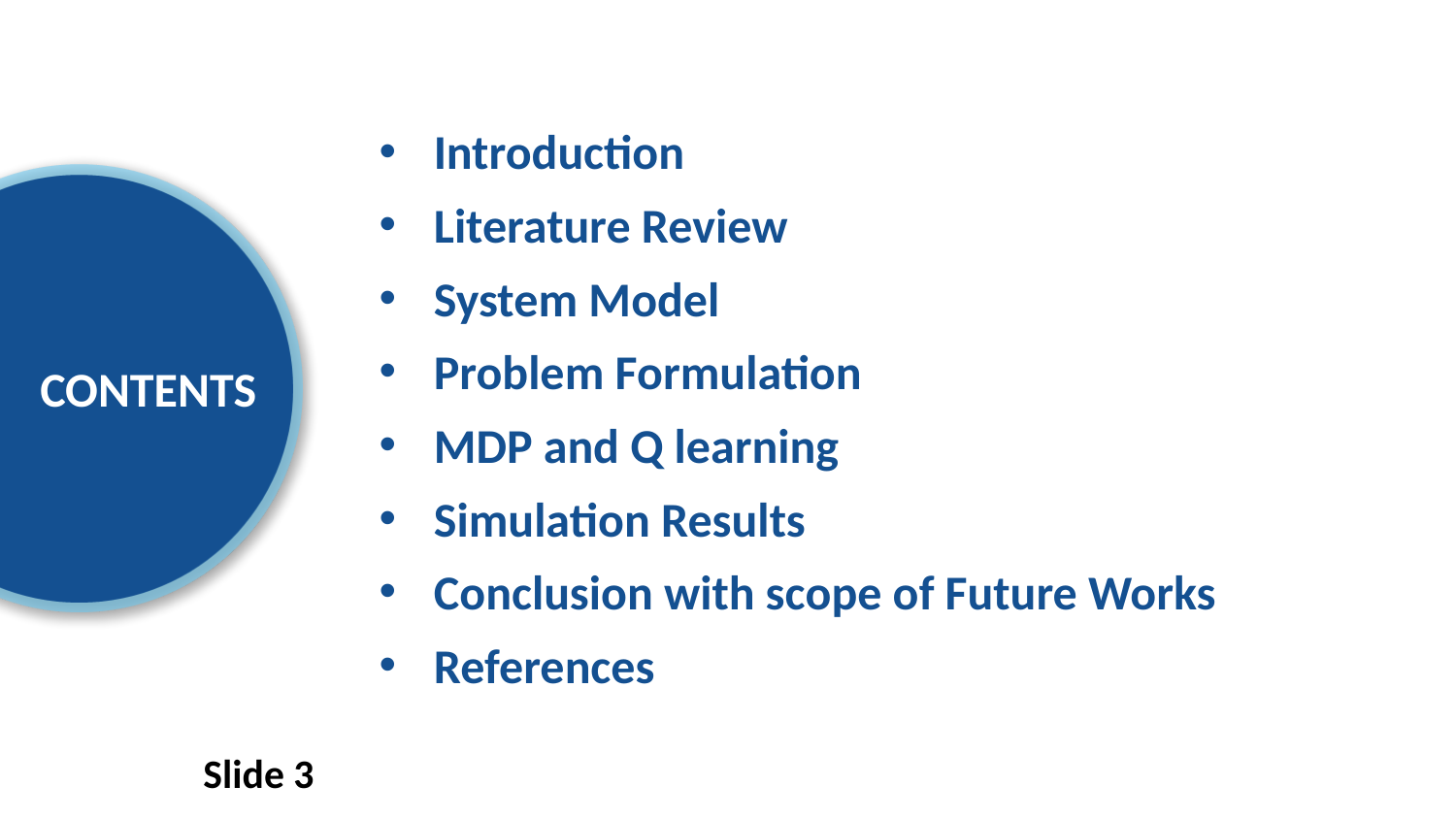

Introduction
Literature Review
System Model
Problem Formulation
MDP and Q learning
Simulation Results
Conclusion with scope of Future Works
References
Slide 3